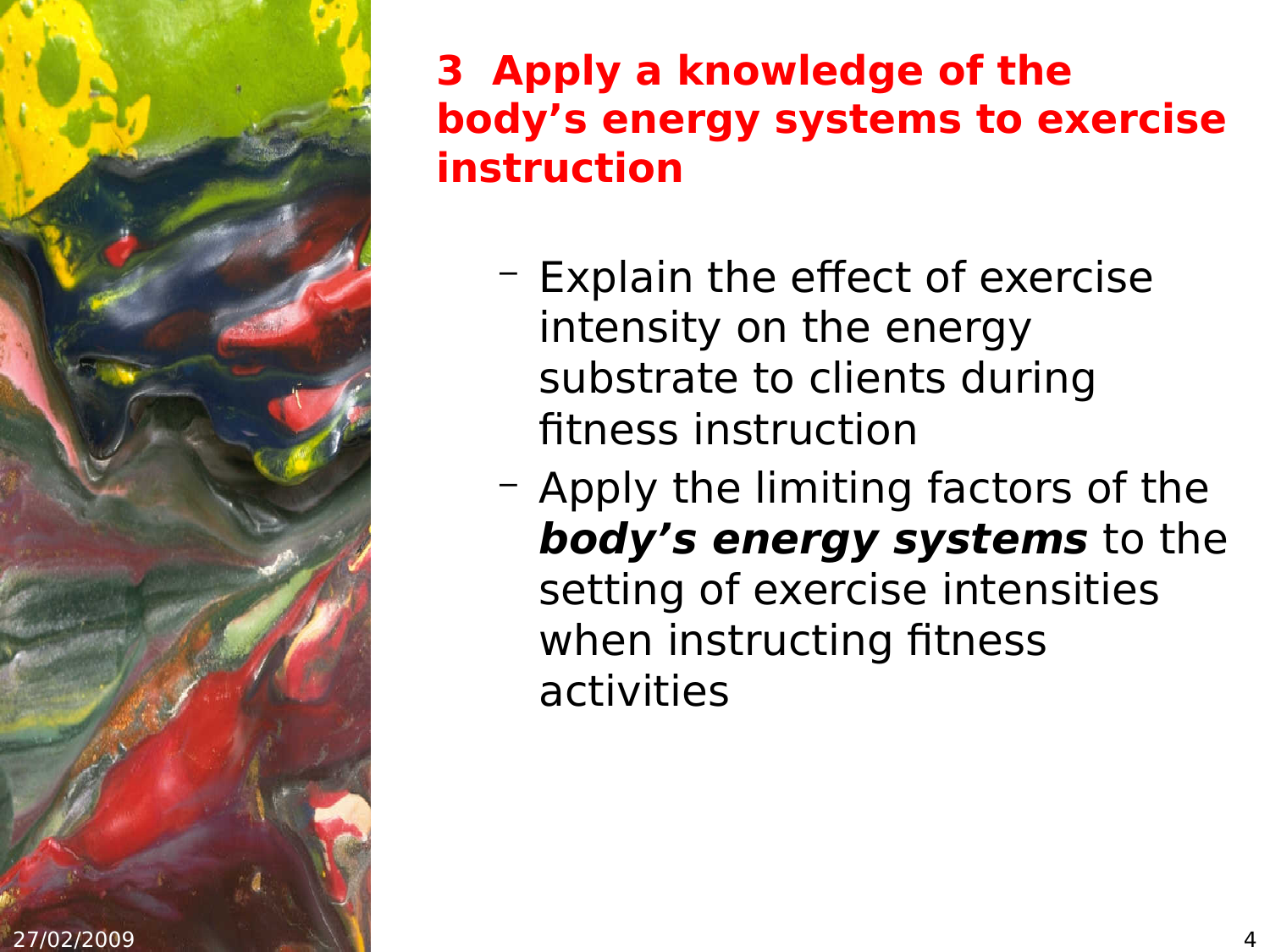

# 3  Apply a knowledge of the body’s energy systems to exercise instruction
Explain the effect of exercise intensity on the energy substrate to clients during fitness instruction
Apply the limiting factors of the body’s energy systems to the setting of exercise intensities when instructing fitness activities

27/02/2009
4